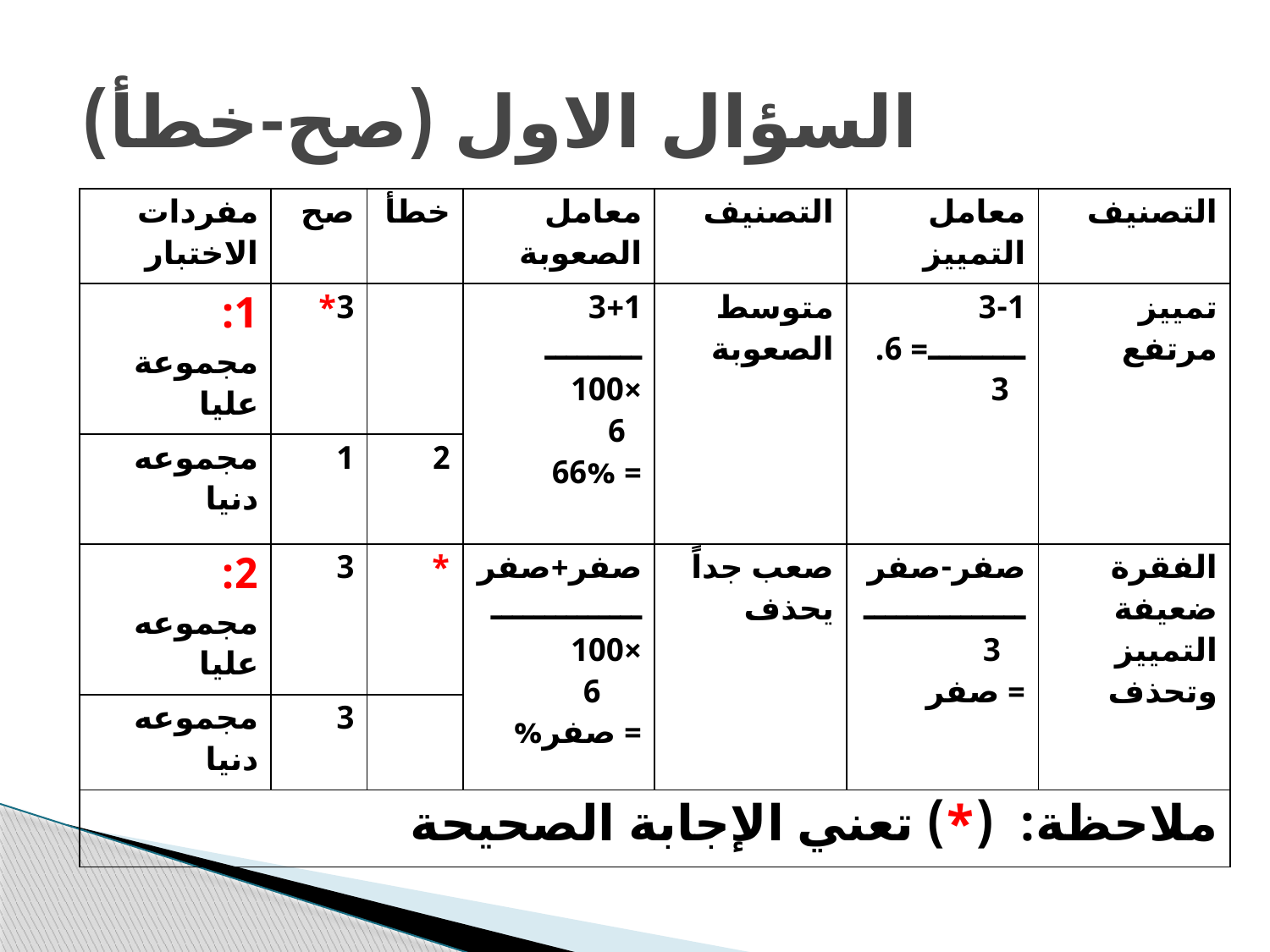

# السؤال الاول (صح-خطأ)
| مفردات الاختبار | صح | خطأ | معامل الصعوبة | التصنيف | معامل التمييز | التصنيف |
| --- | --- | --- | --- | --- | --- | --- |
| 1: مجموعة عليا | 3\* |  | 3+1 ـــــــــ ×100 6 = 66% | متوسط الصعوبة | 3-1 ـــــــــ= 6. 3 | تمييز مرتفع |
| مجموعه دنيا | 1 | 2 |  |  |  |  |
| 2: مجموعه عليا | 3 | \* | صفر+صفر ــــــــــــــ×100 6 = صفر% | صعب جداً يحذف | صفر-صفر ـــــــــــــــ 3 = صفر | الفقرة ضعيفة التمييز وتحذف |
| مجموعه دنيا | 3 |  |  |  |  |  |
| ملاحظة: (\*) تعني الإجابة الصحيحة |  |  |  |  |  |  |